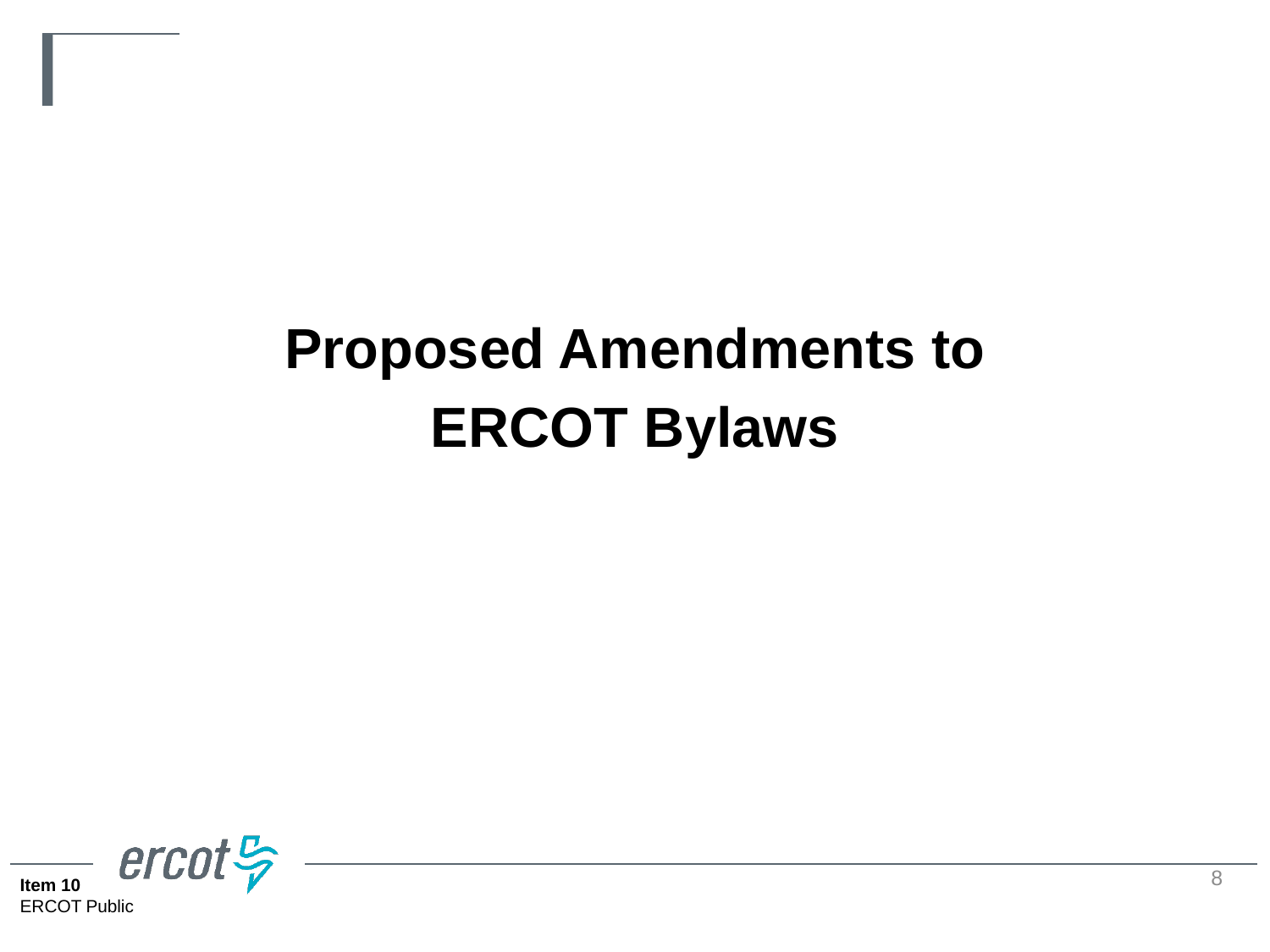

#

Proposed Amendments to
ERCOT Bylaws
8